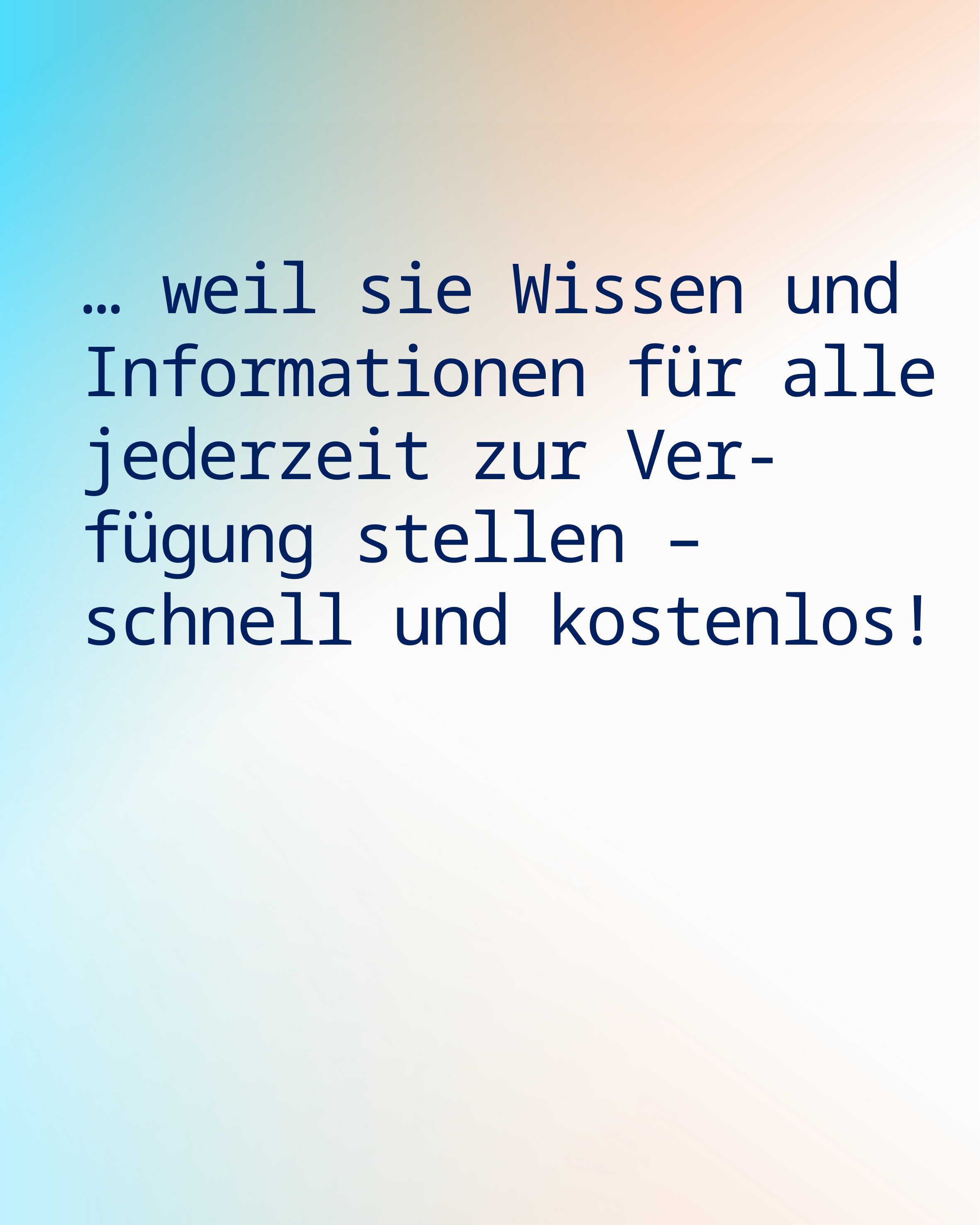

… weil sie Wissen und Informationen für alle jederzeit zur Ver-fügung stellen – schnell und kostenlos!